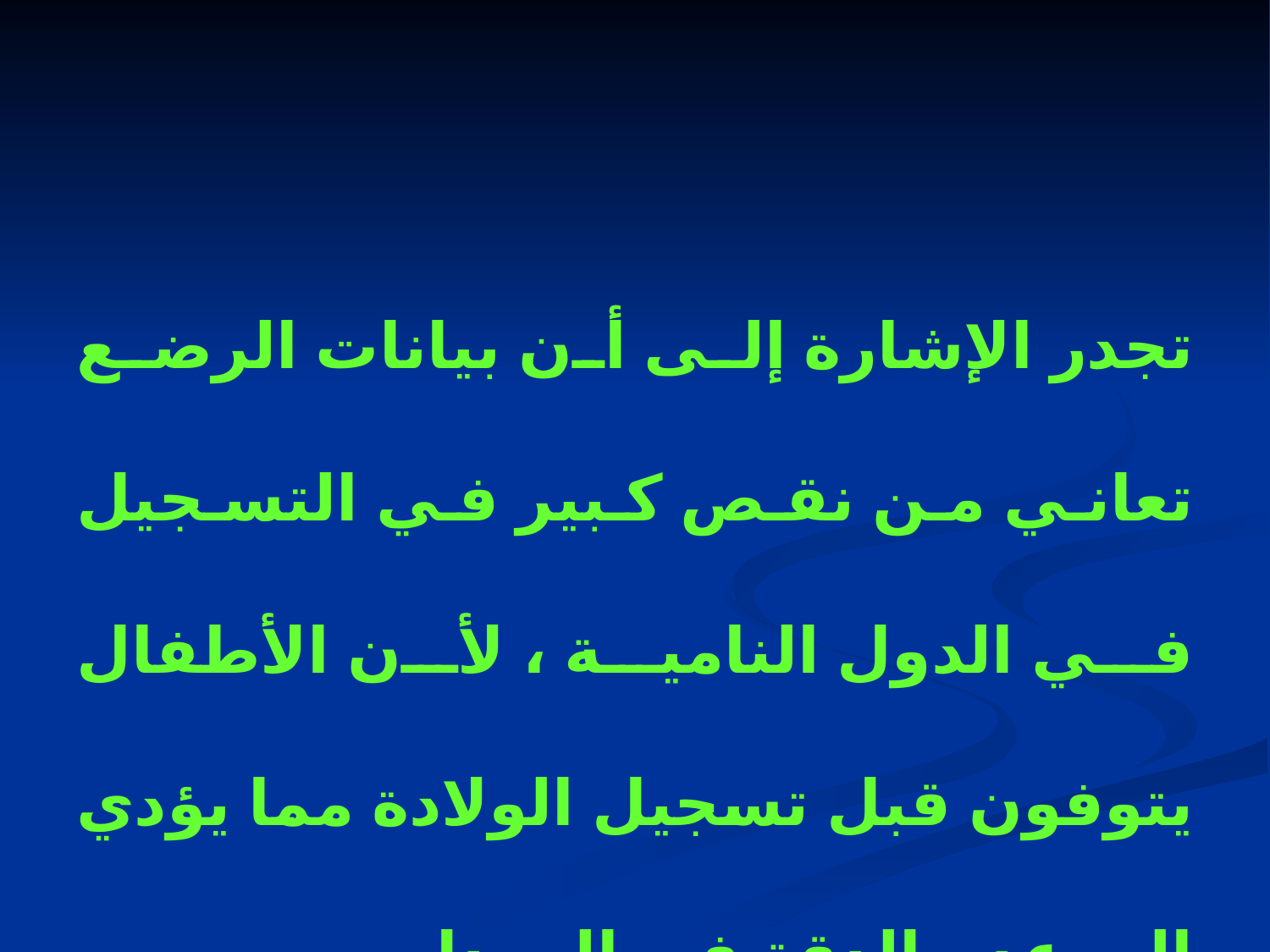

تجدر الإشارة إلى أن بيانات الرضع تعاني من نقص كبير في التسجيل في الدول النامية ، لأن الأطفال يتوفون قبل تسجيل الولادة مما يؤدي إلى عدم الدقة في المعدل .